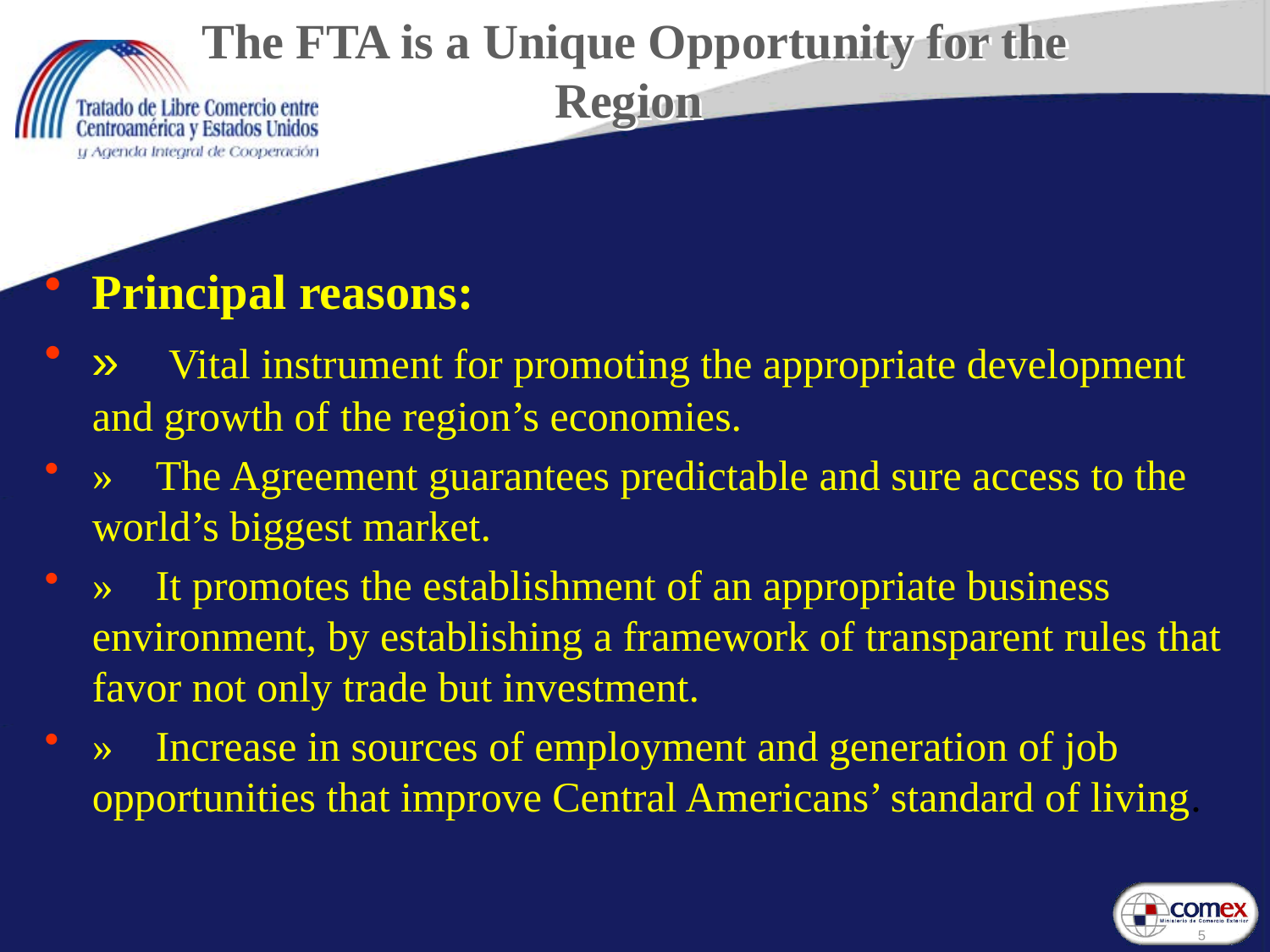

# The FTA is a Unique Opportunity for the Region
Principal reasons:
»    Vital instrument for promoting the appropriate development and growth of the region’s economies.
»    The Agreement guarantees predictable and sure access to the world’s biggest market.
»    It promotes the establishment of an appropriate business environment, by establishing a framework of transparent rules that favor not only trade but investment.
»    Increase in sources of employment and generation of job opportunities that improve Central Americans’ standard of living.